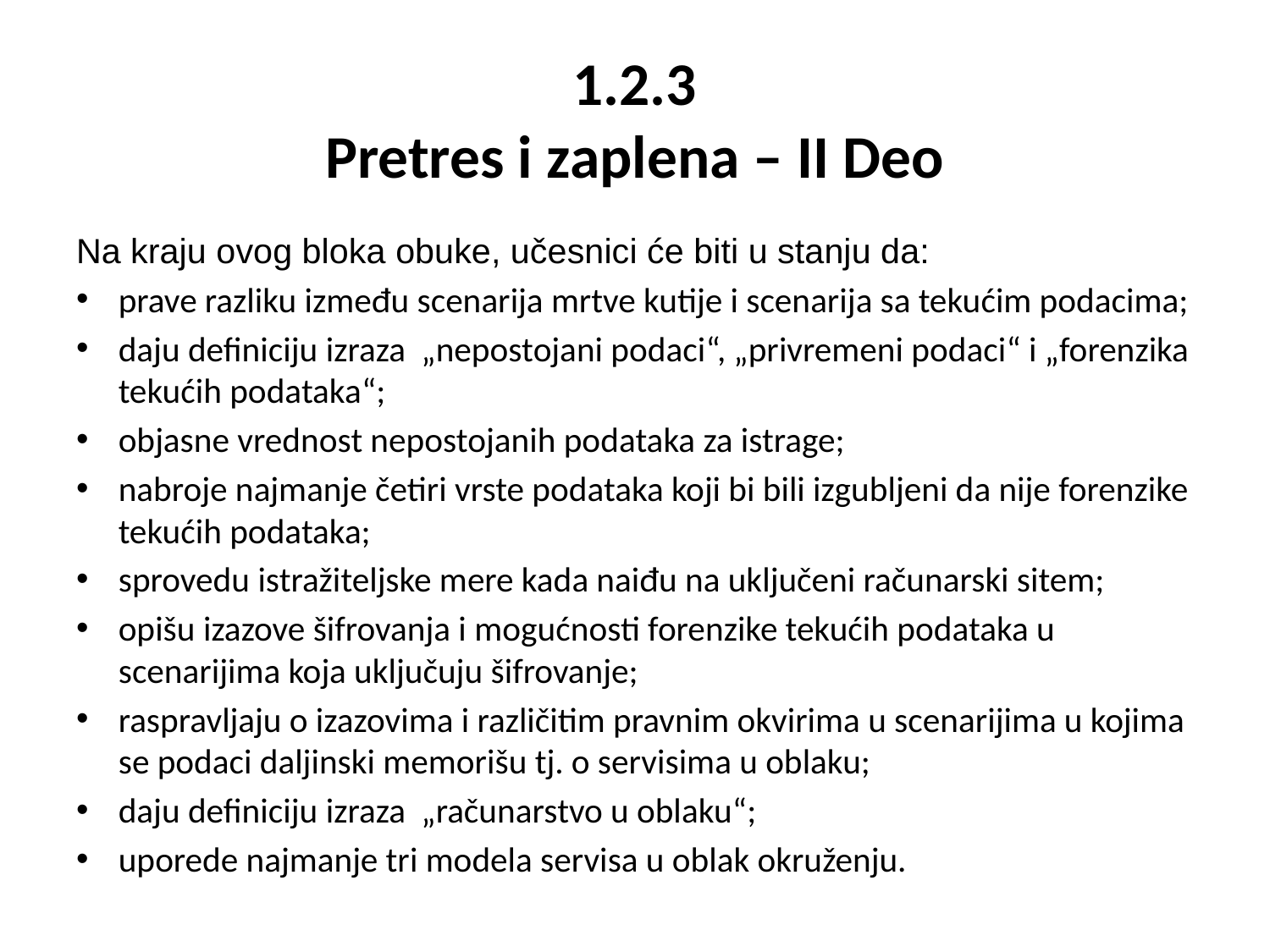

# 1.2.3 Pretres i zaplena – II Deo
Na kraju ovog bloka obuke, učesnici će biti u stanju da:
prave razliku između scenarija mrtve kutije i scenarija sa tekućim podacima;
daju definiciju izraza  „nepostojani podaci“, „privremeni podaci“ i „forenzika tekućih podataka“;
objasne vrednost nepostojanih podataka za istrage;
nabroje najmanje četiri vrste podataka koji bi bili izgubljeni da nije forenzike tekućih podataka;
sprovedu istražiteljske mere kada naiđu na uključeni računarski sitem;
opišu izazove šifrovanja i mogućnosti forenzike tekućih podataka u scenarijima koja uključuju šifrovanje;
raspravljaju o izazovima i različitim pravnim okvirima u scenarijima u kojima se podaci daljinski memorišu tj. o servisima u oblaku;
daju definiciju izraza  „računarstvo u oblaku“;
uporede najmanje tri modela servisa u oblak okruženju.